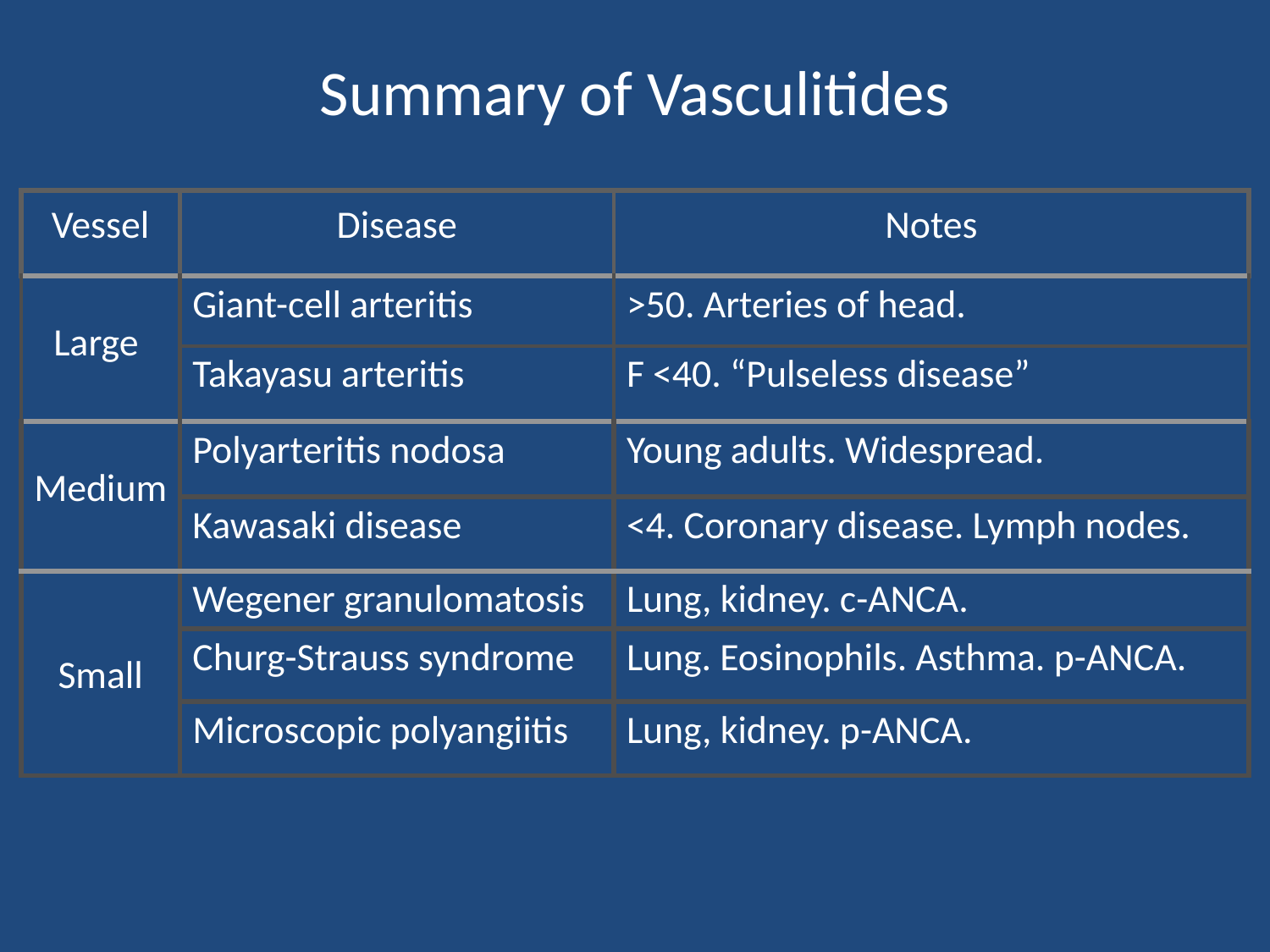

# Summary of Vasculitides
| Vessel | Disease | Notes |
| --- | --- | --- |
| Large | Giant-cell arteritis | >50. Arteries of head. |
|  | Takayasu arteritis | F <40. “Pulseless disease” |
| Medium | Polyarteritis nodosa | Young adults. Widespread. |
|  | Kawasaki disease | <4. Coronary disease. Lymph nodes. |
| Small | Wegener granulomatosis | Lung, kidney. c-ANCA. |
|  | Churg-Strauss syndrome | Lung. Eosinophils. Asthma. p-ANCA. |
|  | Microscopic polyangiitis | Lung, kidney. p-ANCA. |